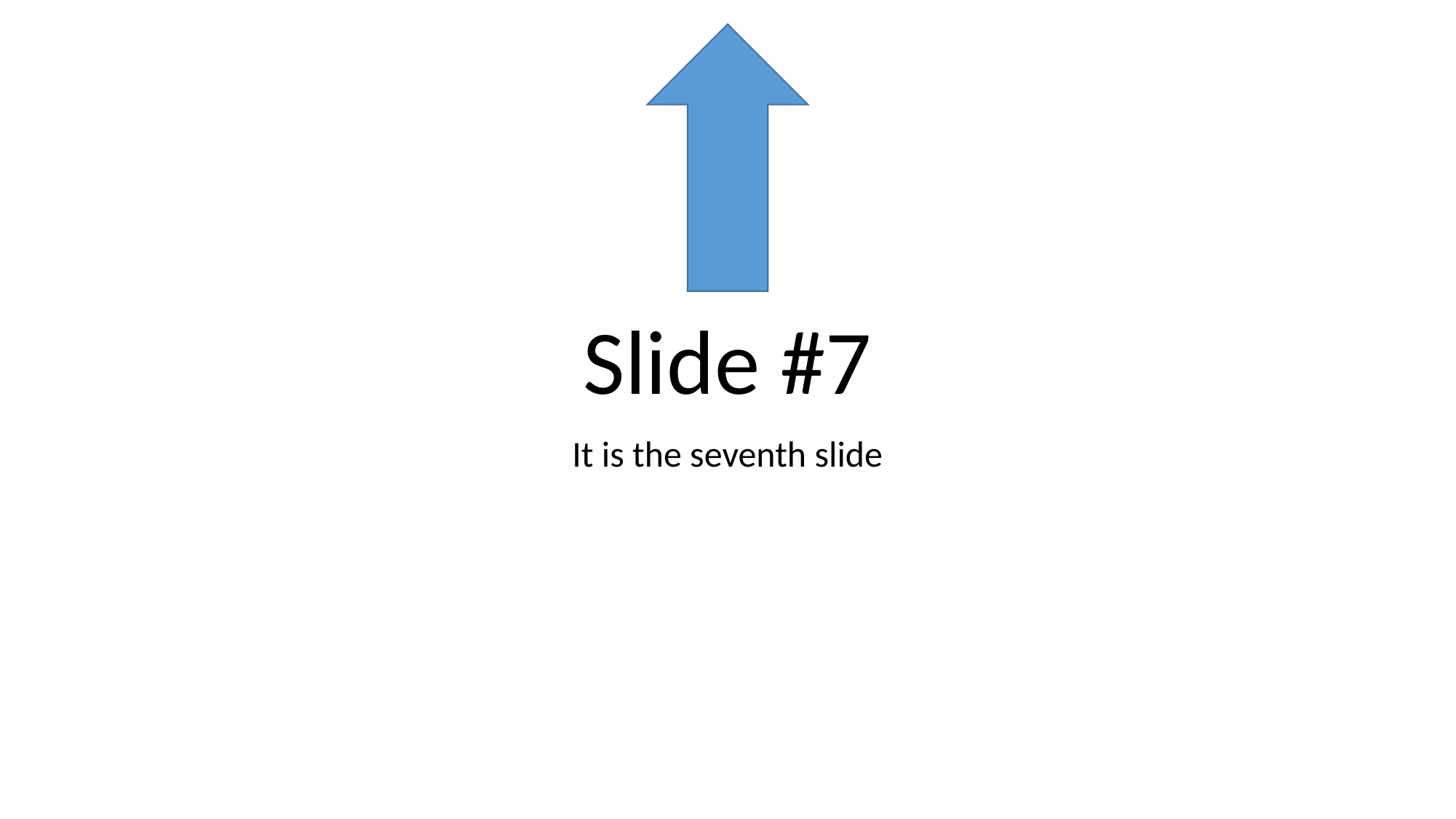

# Slide #7
It is the seventh slide